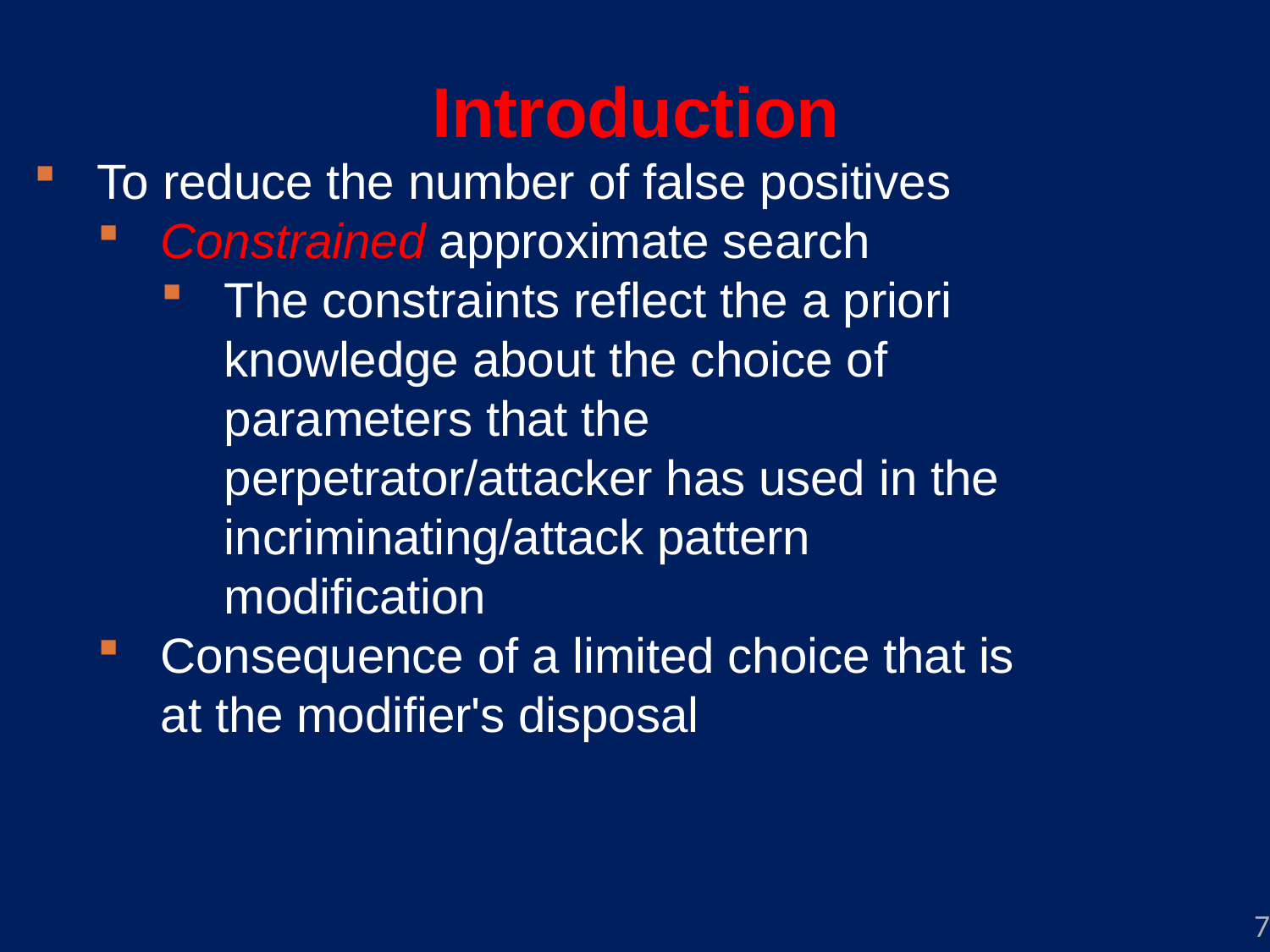

# Introduction
To reduce the number of false positives
Constrained approximate search
The constraints reflect the a priori knowledge about the choice of parameters that the perpetrator/attacker has used in the incriminating/attack pattern modification
Consequence of a limited choice that is at the modifier's disposal
7